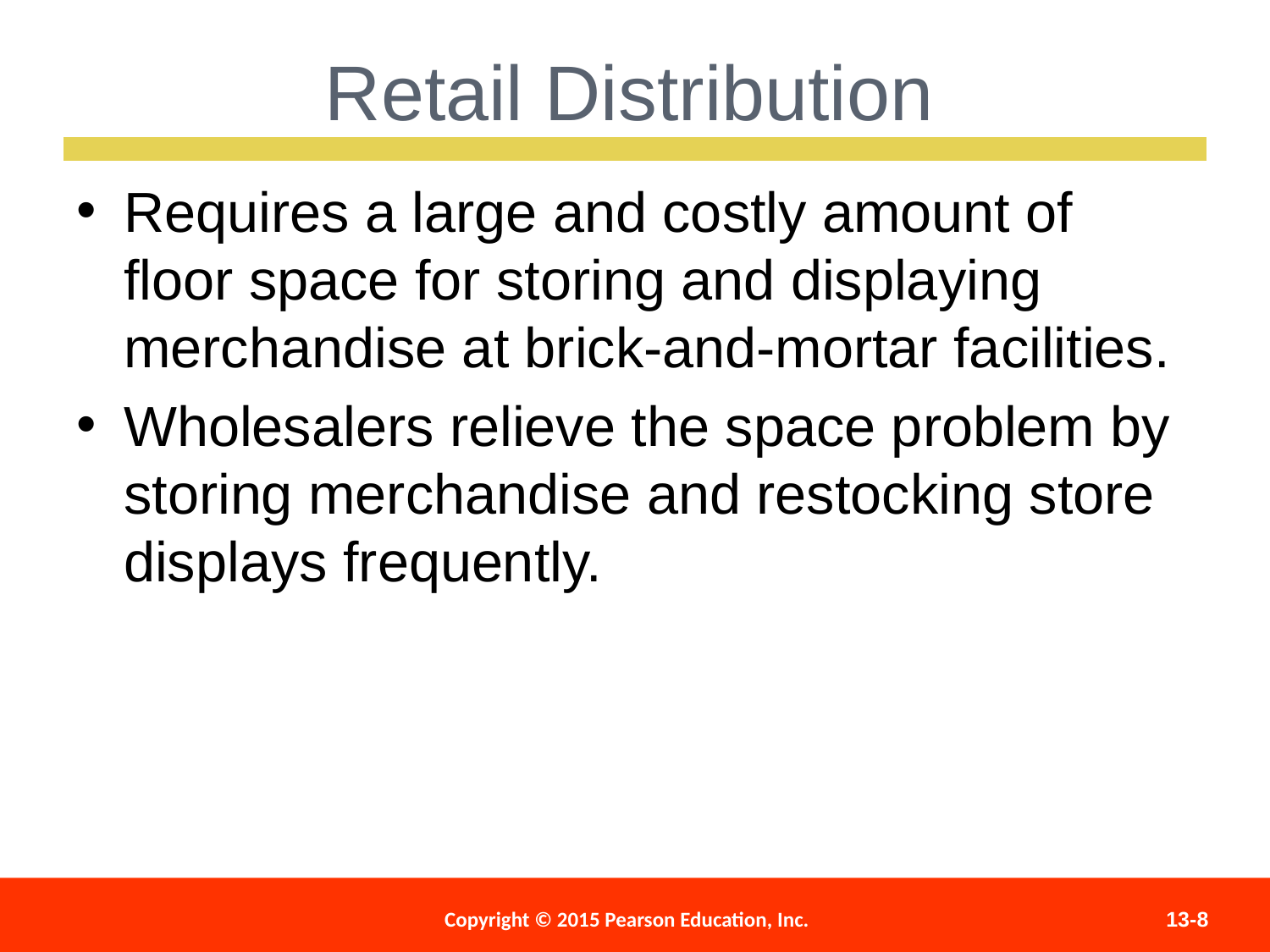

Retail Distribution
Requires a large and costly amount of floor space for storing and displaying merchandise at brick-and-mortar facilities.
Wholesalers relieve the space problem by storing merchandise and restocking store displays frequently.